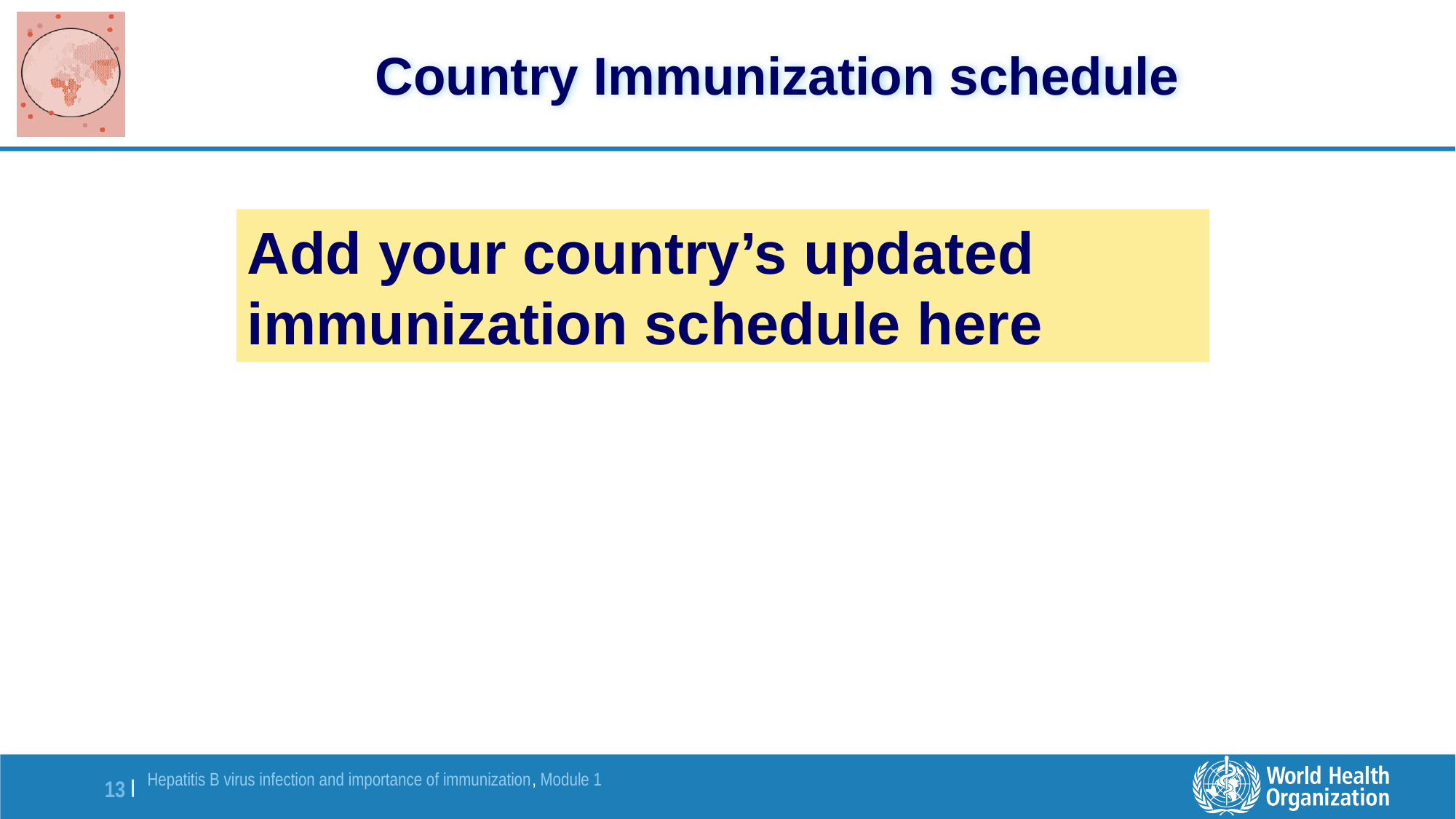

# Country Immunization schedule
Add your country’s updated immunization schedule here